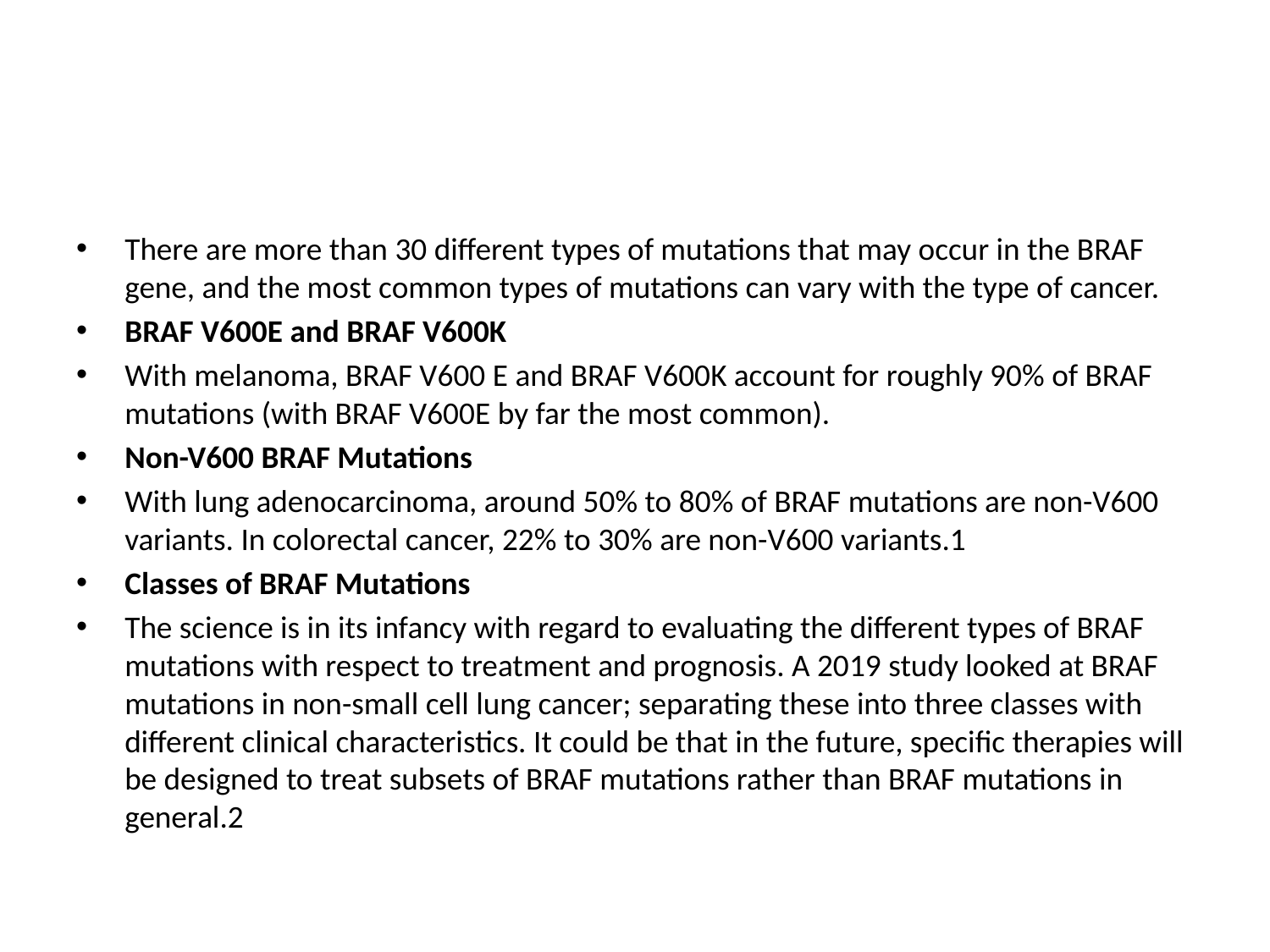

#
There are more than 30 different types of mutations that may occur in the BRAF gene, and the most common types of mutations can vary with the type of cancer.
BRAF V600E and BRAF V600K
With melanoma, BRAF V600 E and BRAF V600K account for roughly 90% of BRAF mutations (with BRAF V600E by far the most common).
Non-V600 BRAF Mutations
With lung adenocarcinoma, around 50% to 80% of BRAF mutations are non-V600 variants. In colorectal cancer, 22% to 30% are non-V600 variants.1
Classes of BRAF Mutations
The science is in its infancy with regard to evaluating the different types of BRAF mutations with respect to treatment and prognosis. A 2019 study looked at BRAF mutations in non-small cell lung cancer; separating these into three classes with different clinical characteristics. It could be that in the future, specific therapies will be designed to treat subsets of BRAF mutations rather than BRAF mutations in general.2